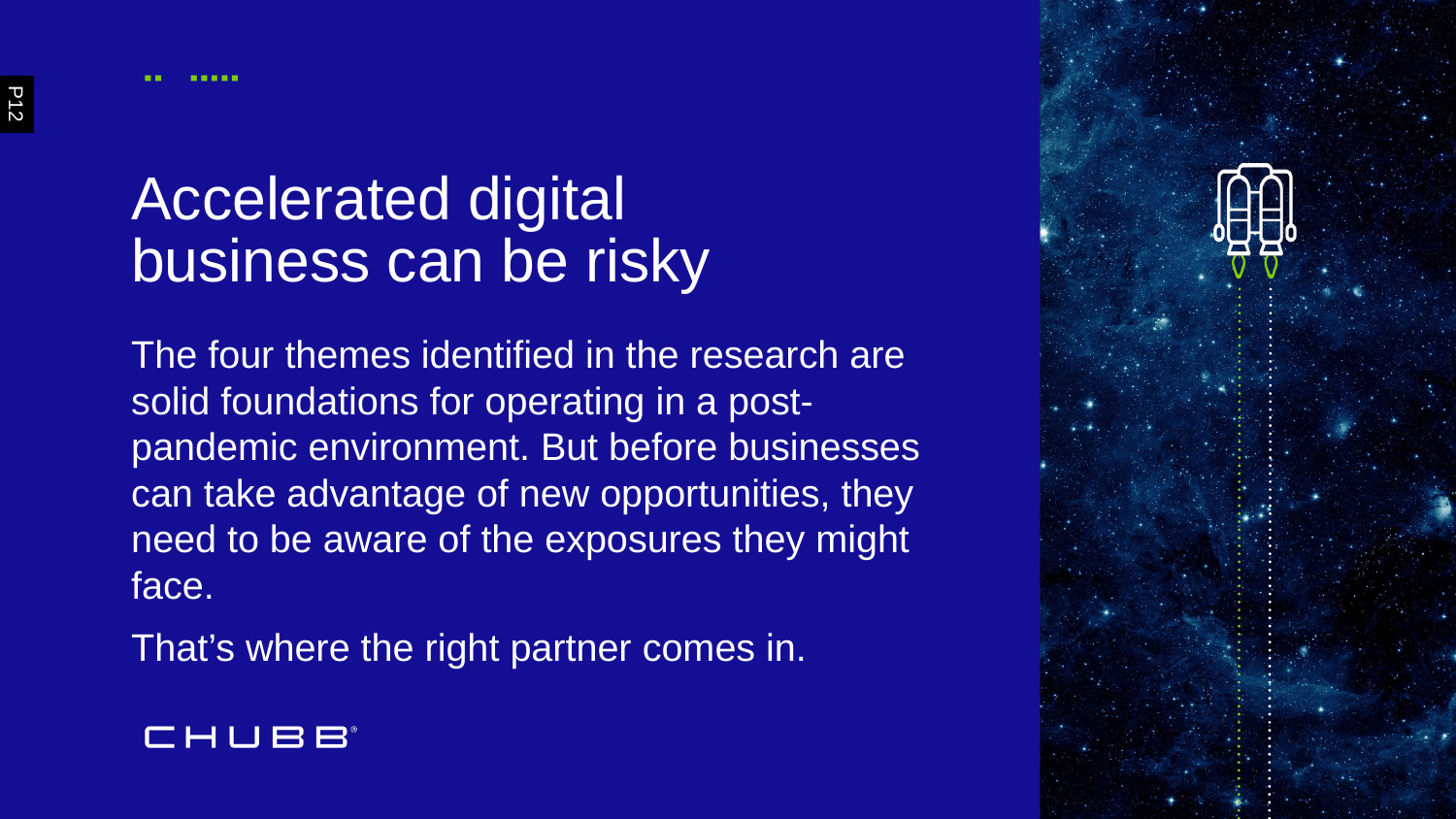

P12
Accelerated digital
business can be risky
The four themes identified in the research are
solid foundations for operating in a post-pandemic environment. But before businesses can take advantage of new opportunities, they need to be aware of the exposures they might face.
That’s where the right partner comes in.